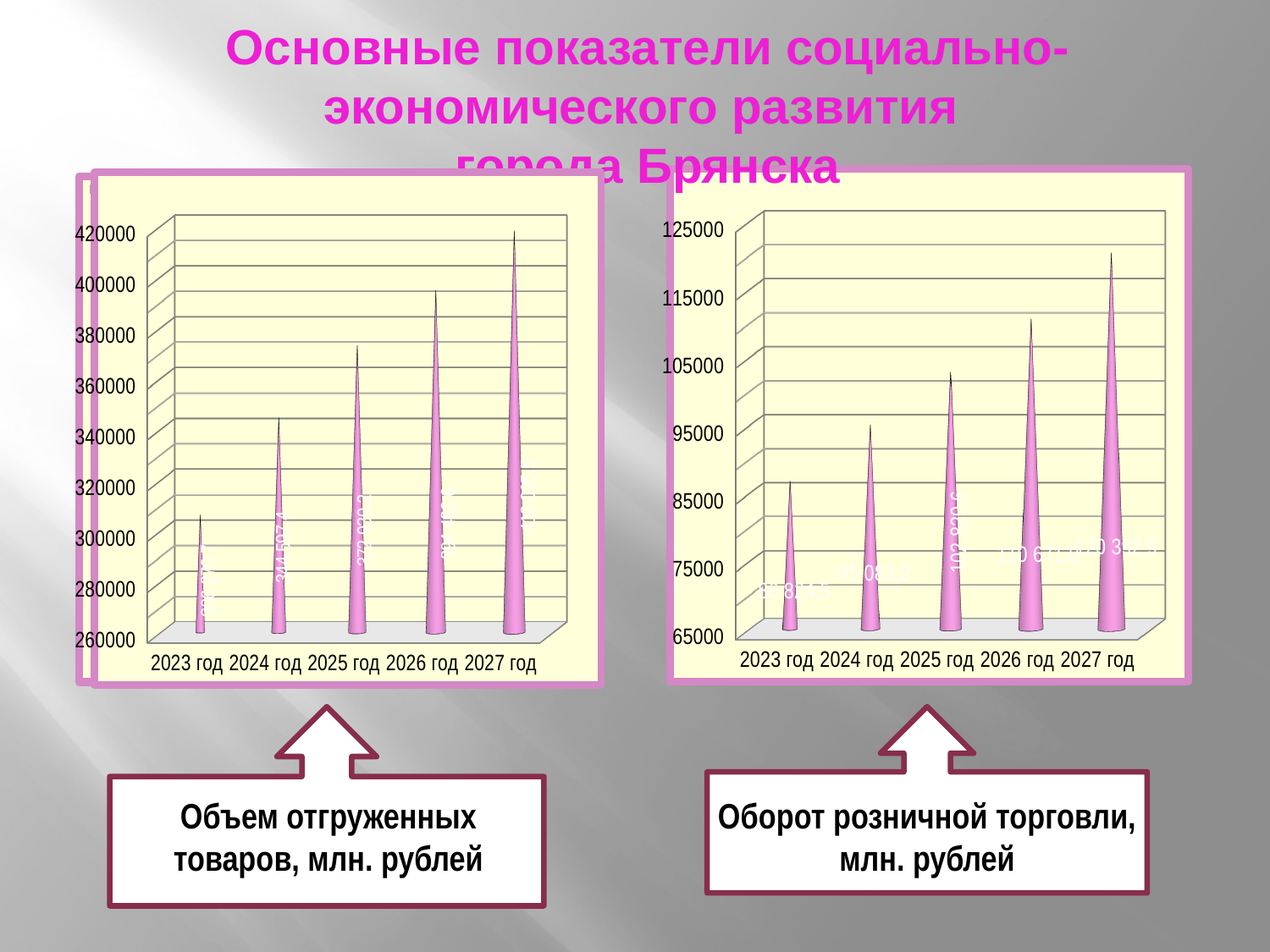

Основные показатели социально-экономического развития
города Брянска

[unsupported chart]

млн. руб.

[unsupported chart]

[unsupported chart]

Объем отгруженных товаров, млн. рублей
Оборот розничной торговли, млн. рублей